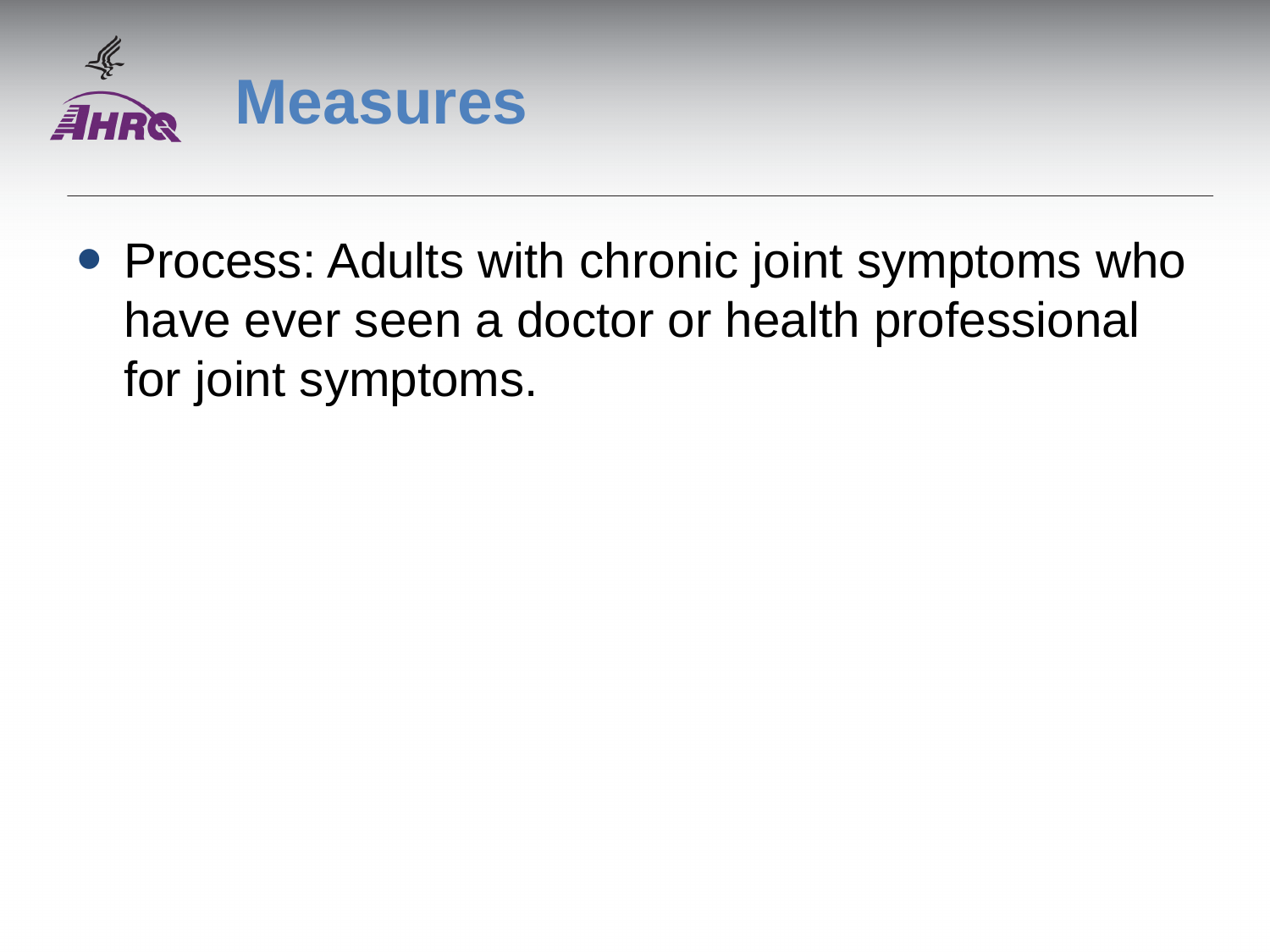

# Measures
Process: Adults with chronic joint symptoms who have ever seen a doctor or health professional for joint symptoms.